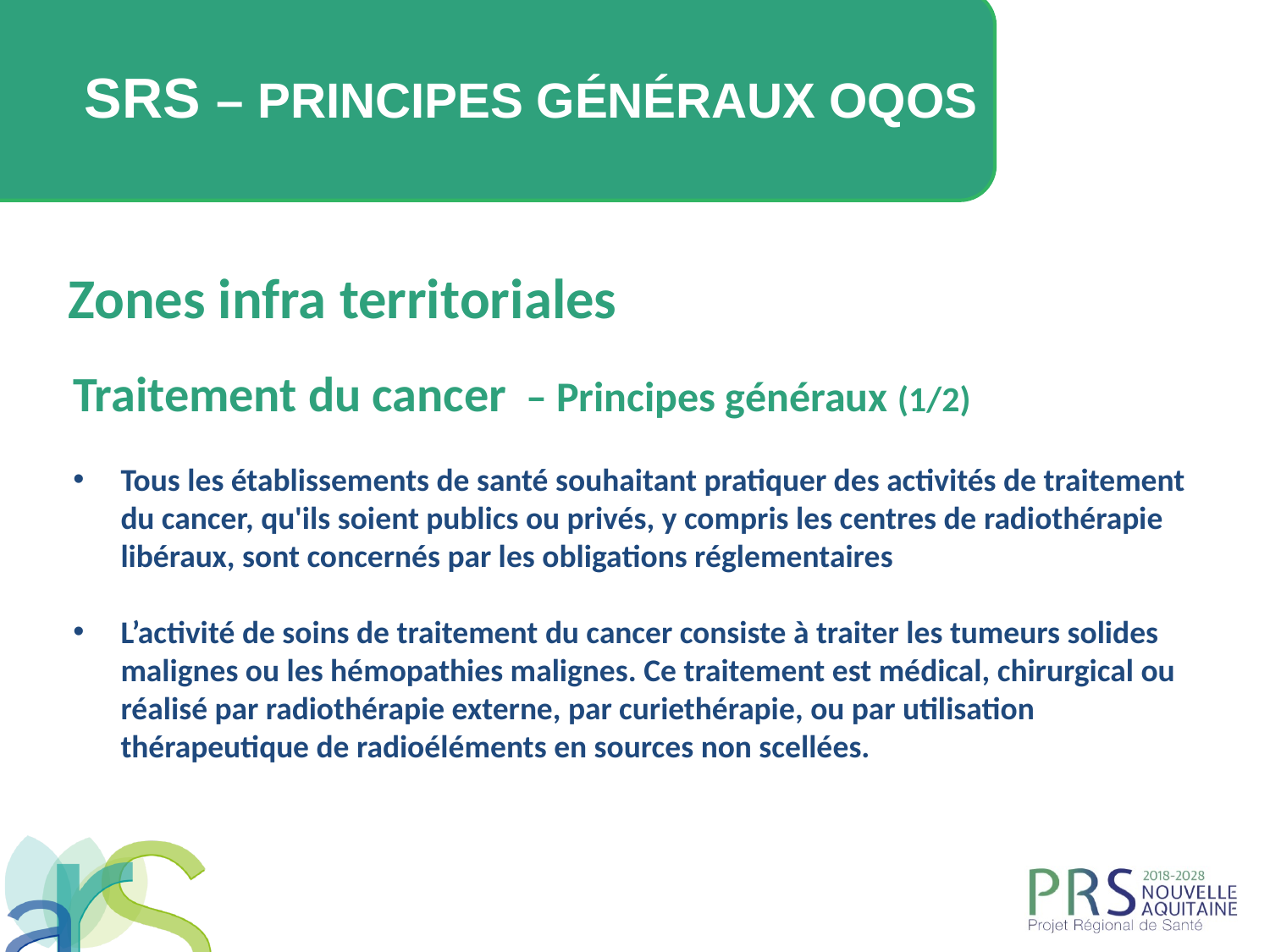

SRS – Principes généraux OQOS
Zones infra territoriales

Traitement du cancer  – Principes généraux (1/2)

Tous les établissements de santé souhaitant pratiquer des activités de traitement du cancer, qu'ils soient publics ou privés, y compris les centres de radiothérapie libéraux, sont concernés par les obligations réglementaires

L’activité de soins de traitement du cancer consiste à traiter les tumeurs solides malignes ou les hémopathies malignes. Ce traitement est médical, chirurgical ou réalisé par radiothérapie externe, par curiethérapie, ou par utilisation thérapeutique de radioéléments en sources non scellées.